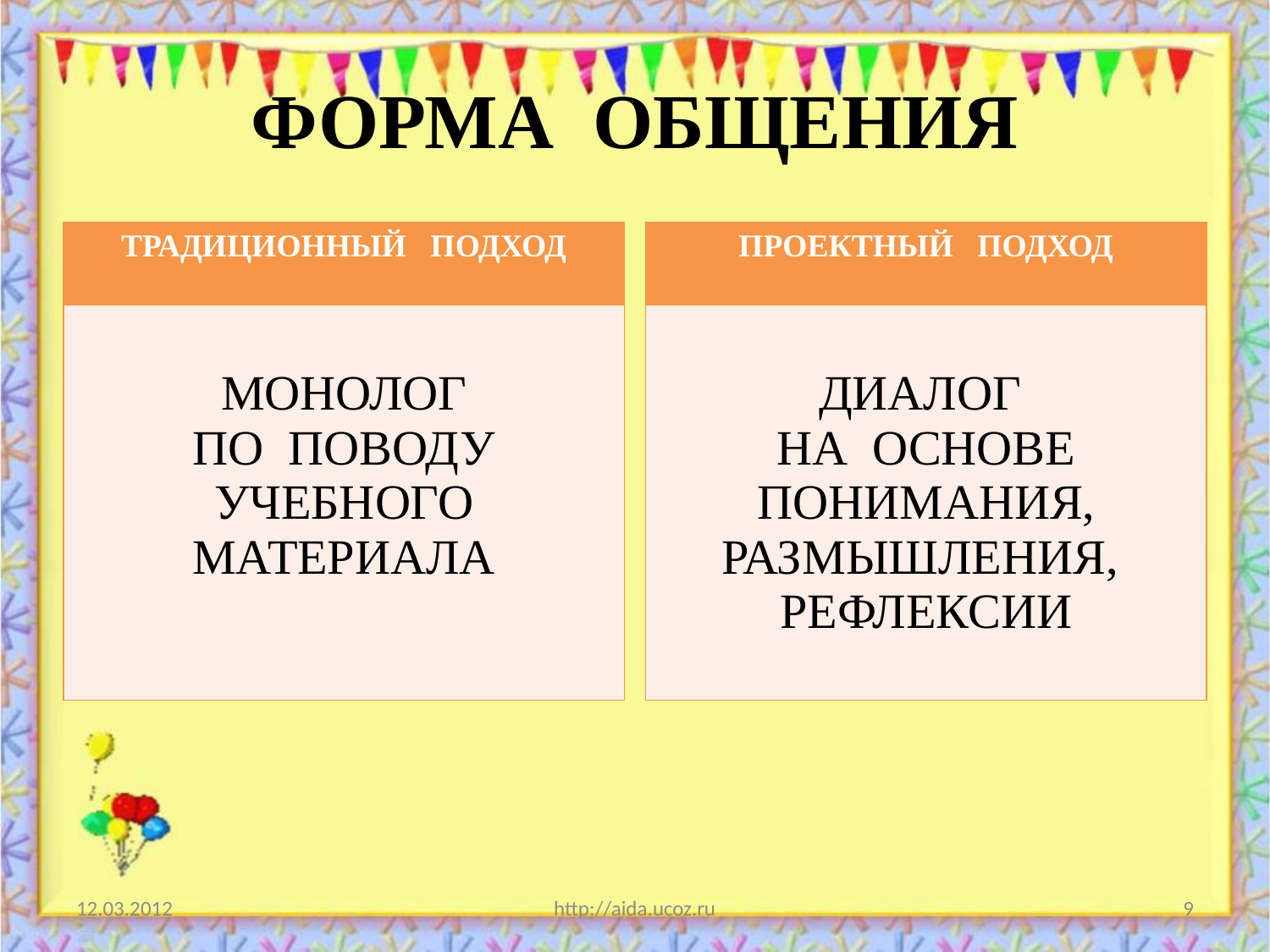

# ФОРМА  ОБЩЕНИЯ
| ТРАДИЦИОННЫЙ ПОДХОД |
| --- |
| МОНОЛОГ ПО ПОВОДУ УЧЕБНОГО МАТЕРИАЛА |
| ПРОЕКТНЫЙ ПОДХОД |
| --- |
| ДИАЛОГ НА ОСНОВЕ ПОНИМАНИЯ, РАЗМЫШЛЕНИЯ, РЕФЛЕКСИИ |
12.03.2012
http://aida.ucoz.ru
9